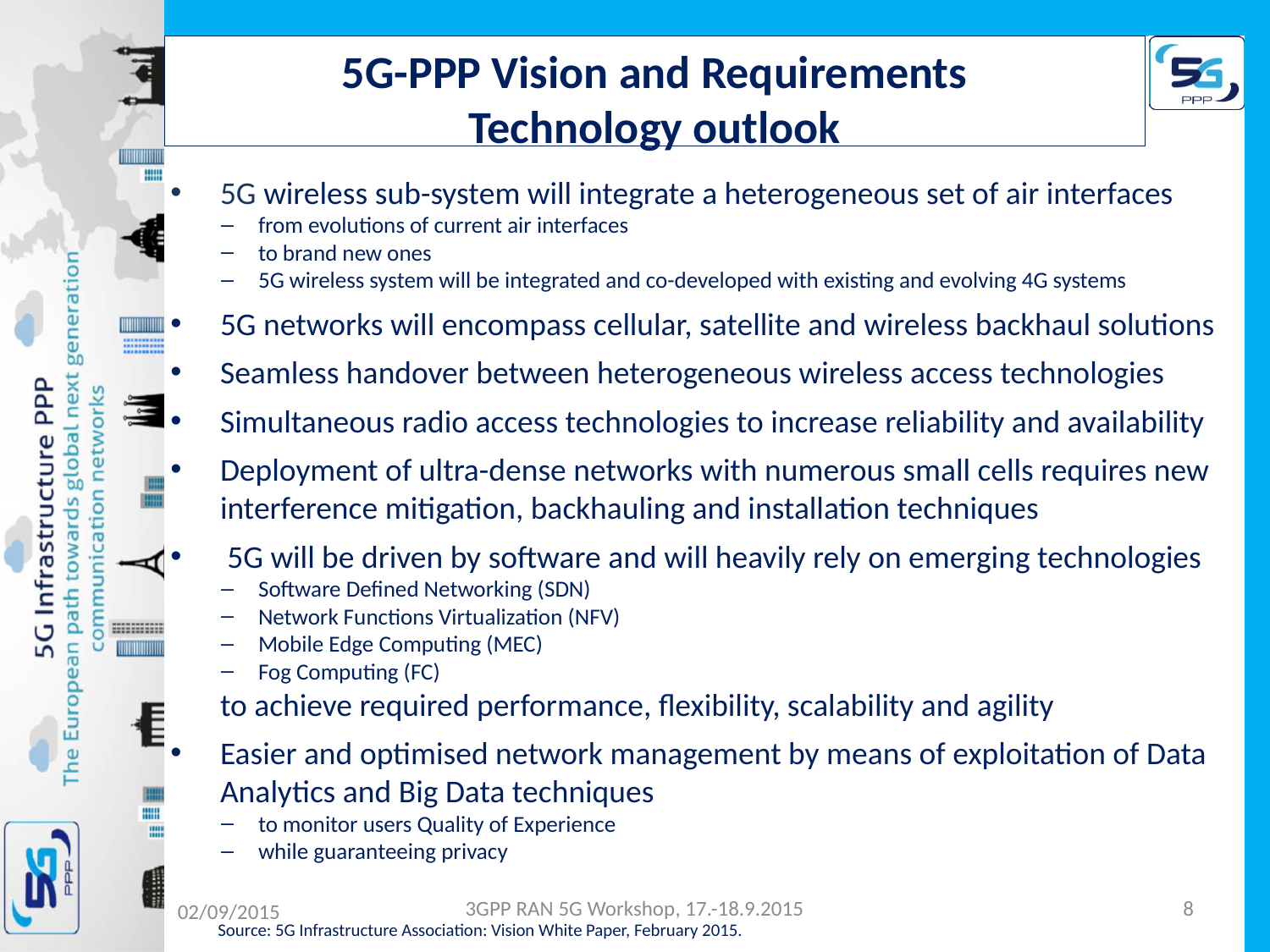

# 5G-PPP Vision and Requirements Technology outlook
5G wireless sub-system will integrate a heterogeneous set of air interfaces
from evolutions of current air interfaces
to brand new ones
5G wireless system will be integrated and co-developed with existing and evolving 4G systems
5G networks will encompass cellular, satellite and wireless backhaul solutions
Seamless handover between heterogeneous wireless access technologies
Simultaneous radio access technologies to increase reliability and availability
Deployment of ultra-dense networks with numerous small cells requires new interference mitigation, backhauling and installation techniques
 5G will be driven by software and will heavily rely on emerging technologies
Software Defined Networking (SDN)
Network Functions Virtualization (NFV)
Mobile Edge Computing (MEC)
Fog Computing (FC)
	to achieve required performance, flexibility, scalability and agility
Easier and optimised network management by means of exploitation of Data Analytics and Big Data techniques
to monitor users Quality of Experience
while guaranteeing privacy
3GPP RAN 5G Workshop, 17.-18.9.2015
8
02/09/2015
Source: 5G Infrastructure Association: Vision White Paper, February 2015.